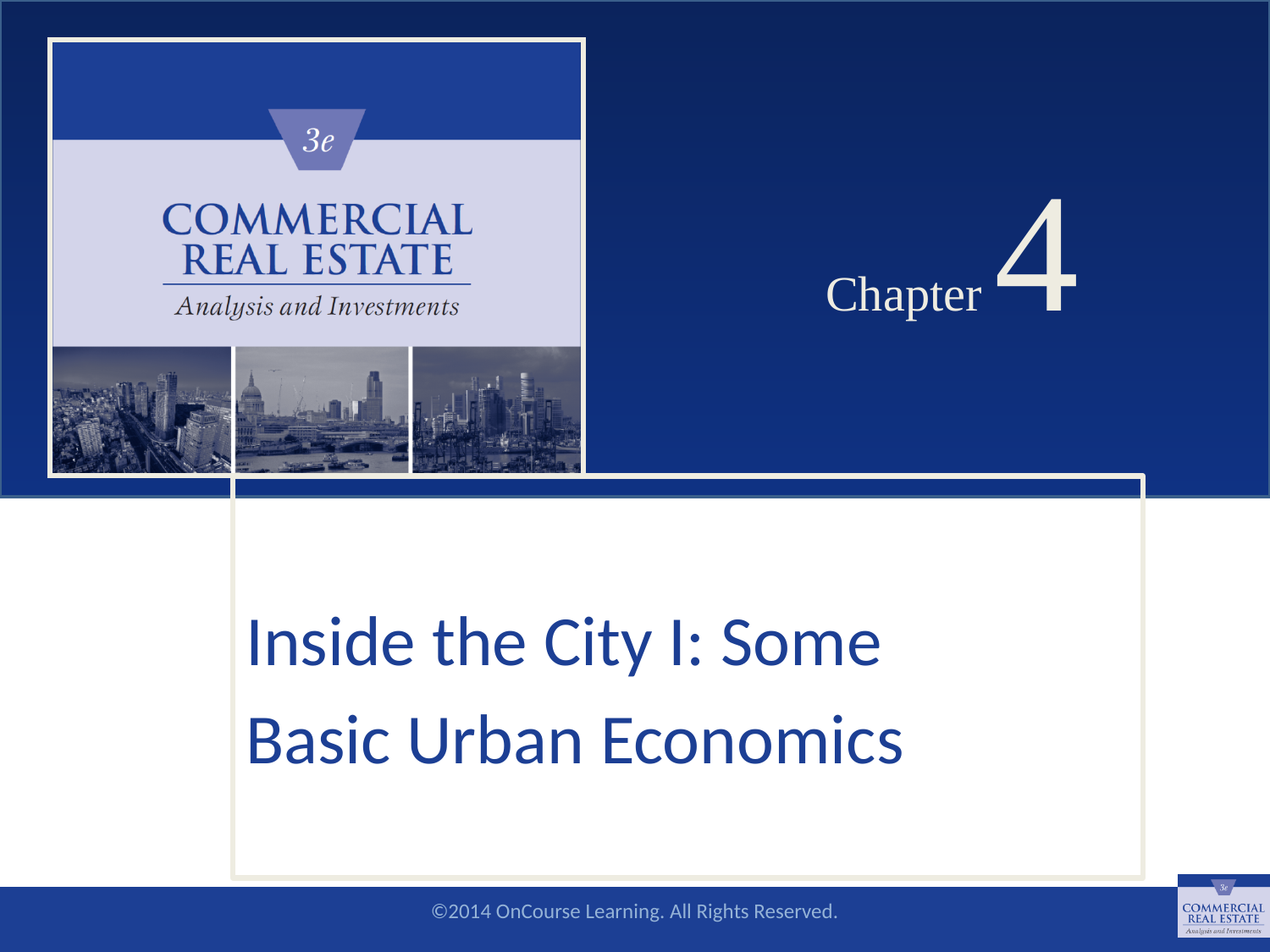

# Chapter 4
Inside the City I: Some
Basic Urban Economics
SLIDE 1